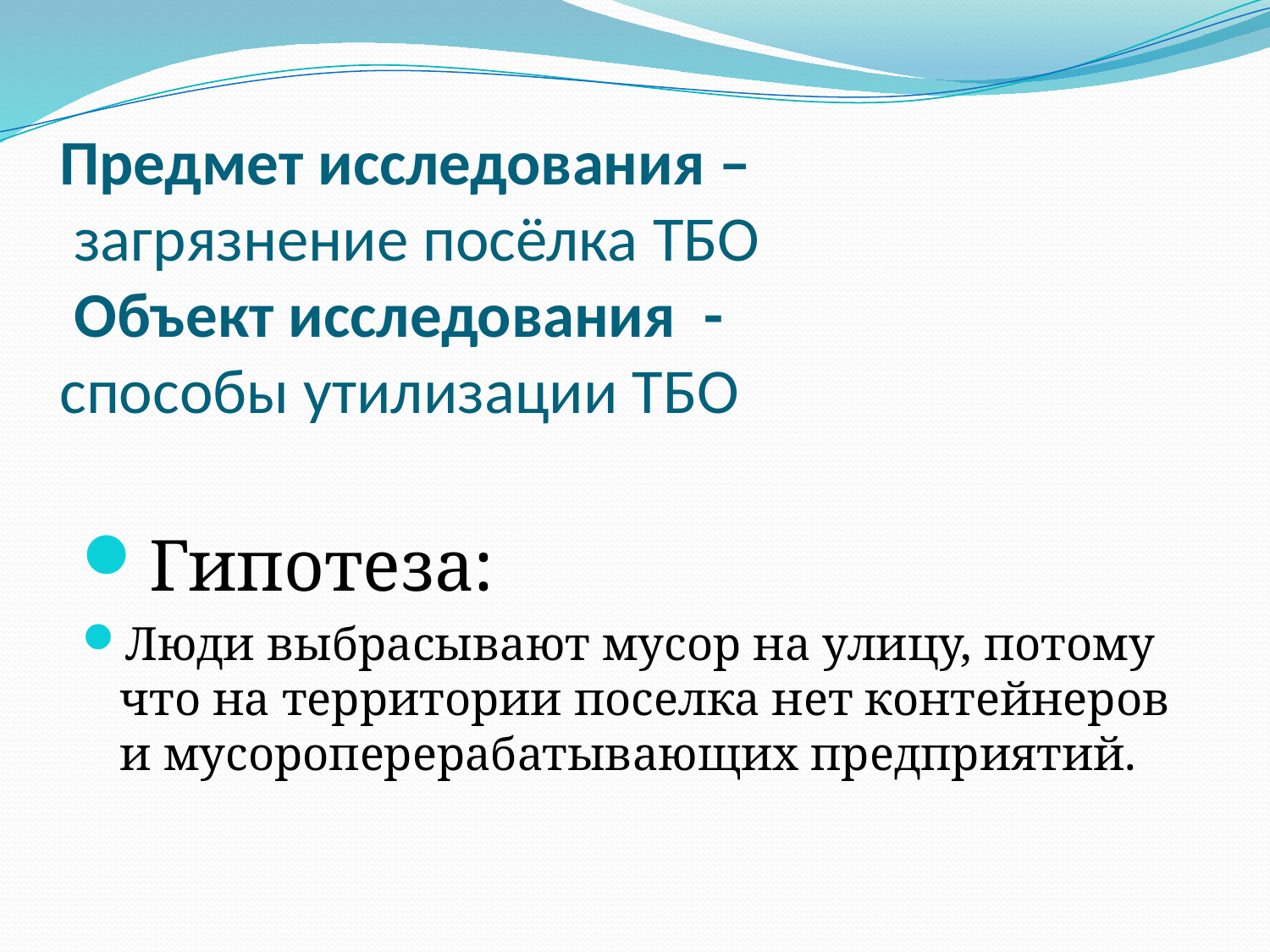

# Предмет исследования – загрязнение посёлка ТБО Объект исследования  - способы утилизации ТБО

Гипотеза:
Люди выбрасывают мусор на улицу, потому что на территории поселка нет контейнеров и мусороперерабатывающих предприятий.